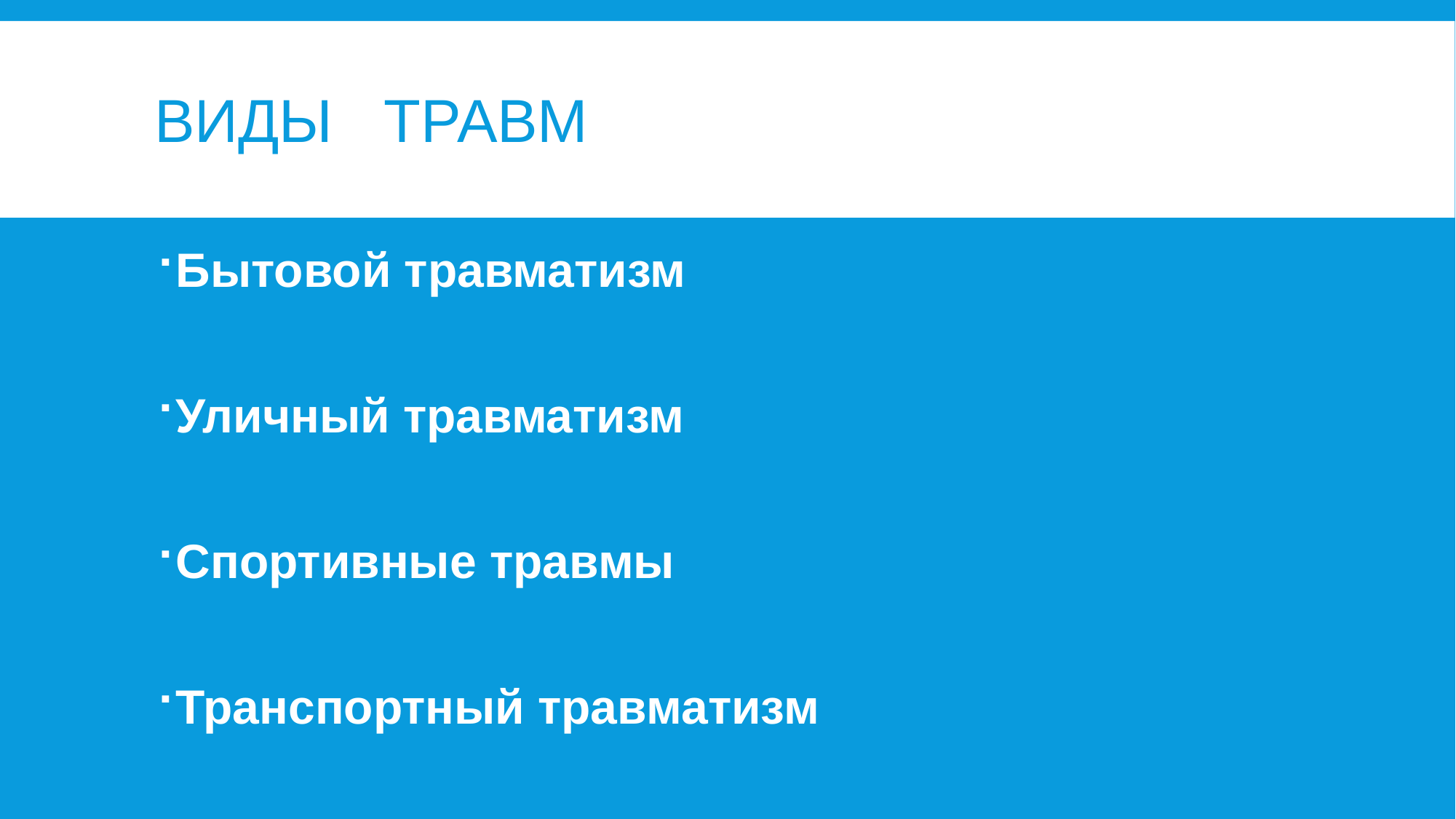

# Виды   травм
Бытовой травматизм

Уличный травматизм

Спортивные травмы

Транспортный травматизм